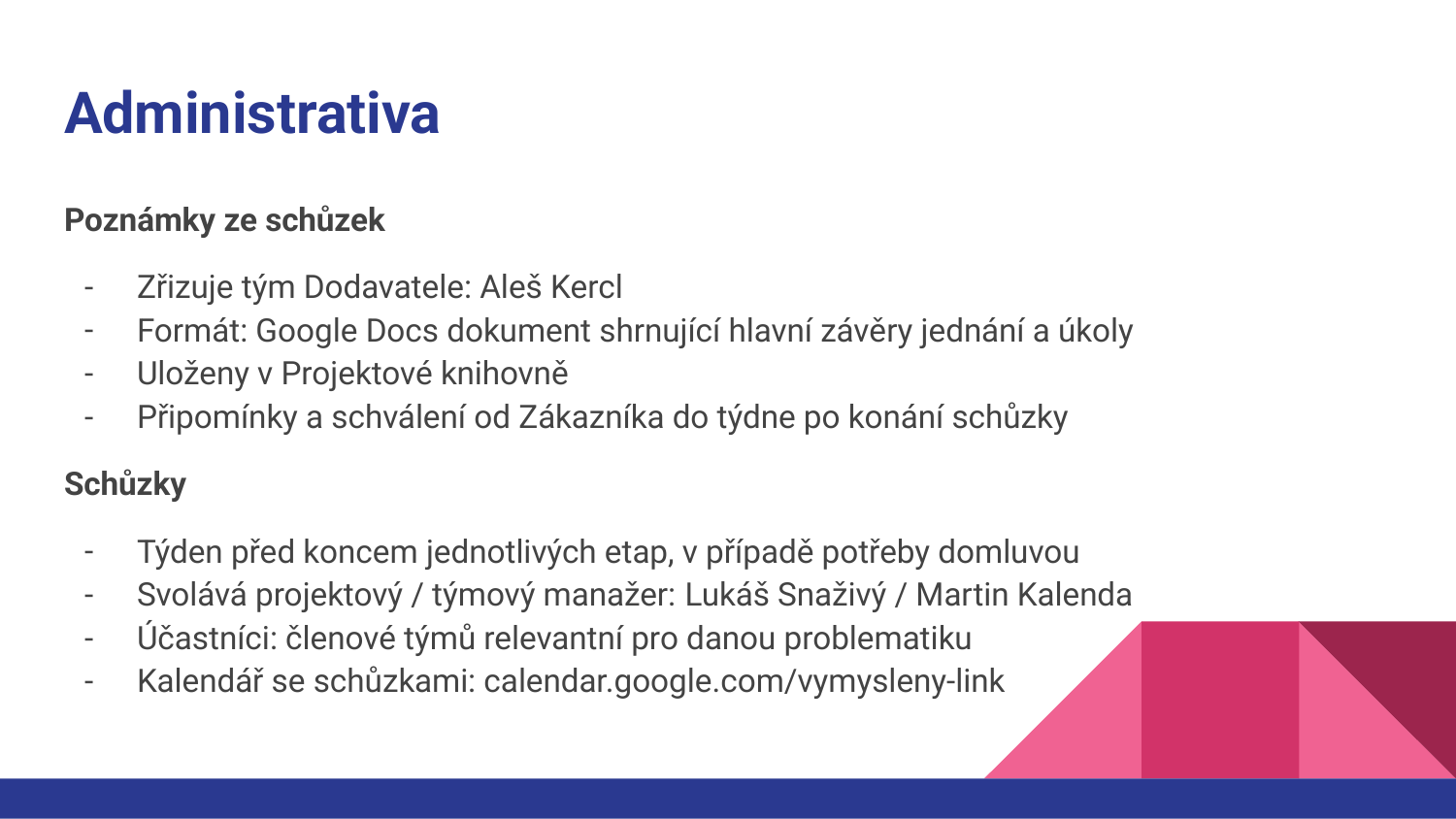

# Administrativa
Poznámky ze schůzek
Zřizuje tým Dodavatele: Aleš Kercl
Formát: Google Docs dokument shrnující hlavní závěry jednání a úkoly
Uloženy v Projektové knihovně
Připomínky a schválení od Zákazníka do týdne po konání schůzky
Schůzky
Týden před koncem jednotlivých etap, v případě potřeby domluvou
Svolává projektový / týmový manažer: Lukáš Snaživý / Martin Kalenda
Účastníci: členové týmů relevantní pro danou problematiku
Kalendář se schůzkami: calendar.google.com/vymysleny-link